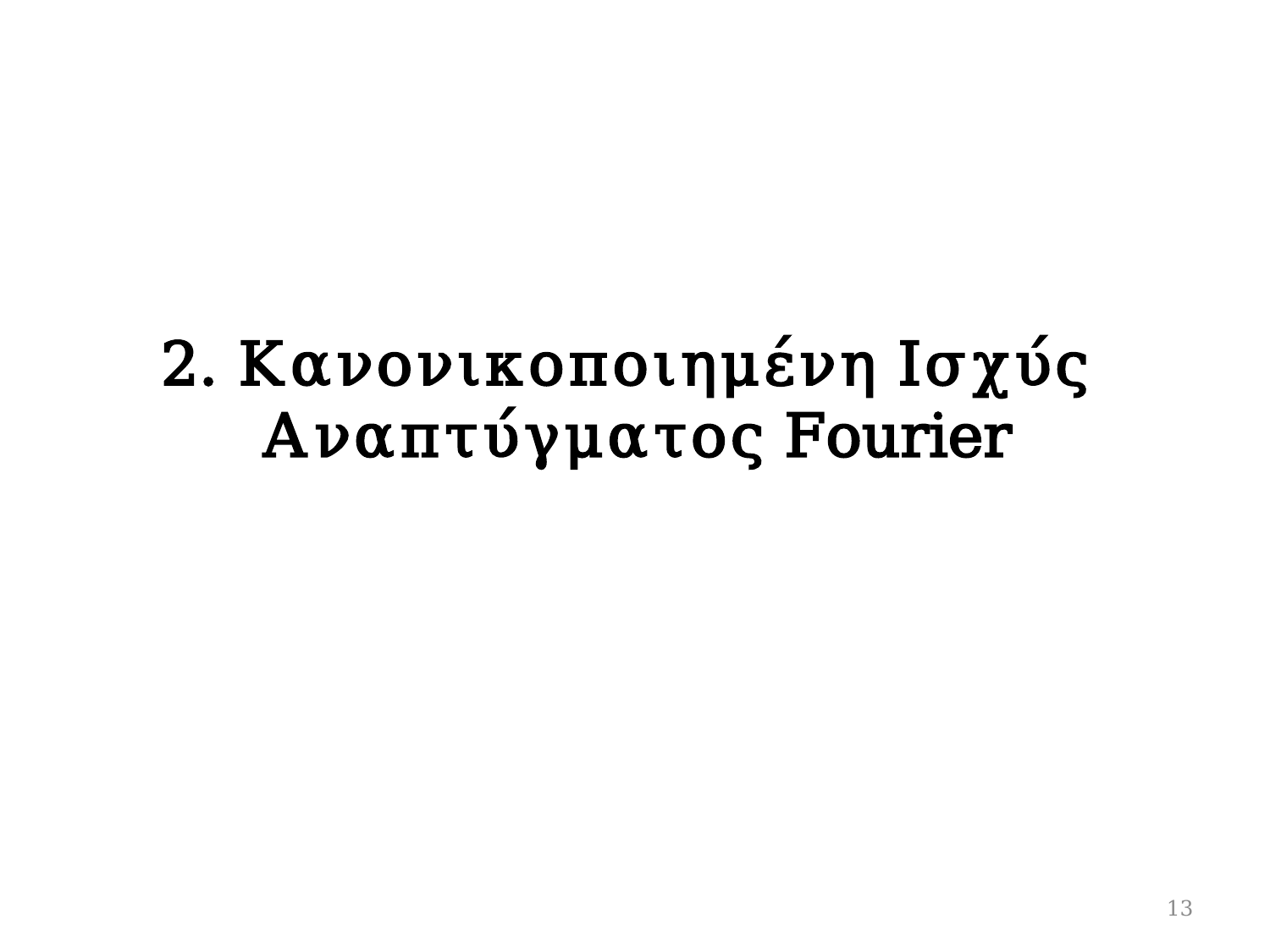

# 2. Κανονικοποιημένη Ισχύς  Αναπτύγματος Fourier
13